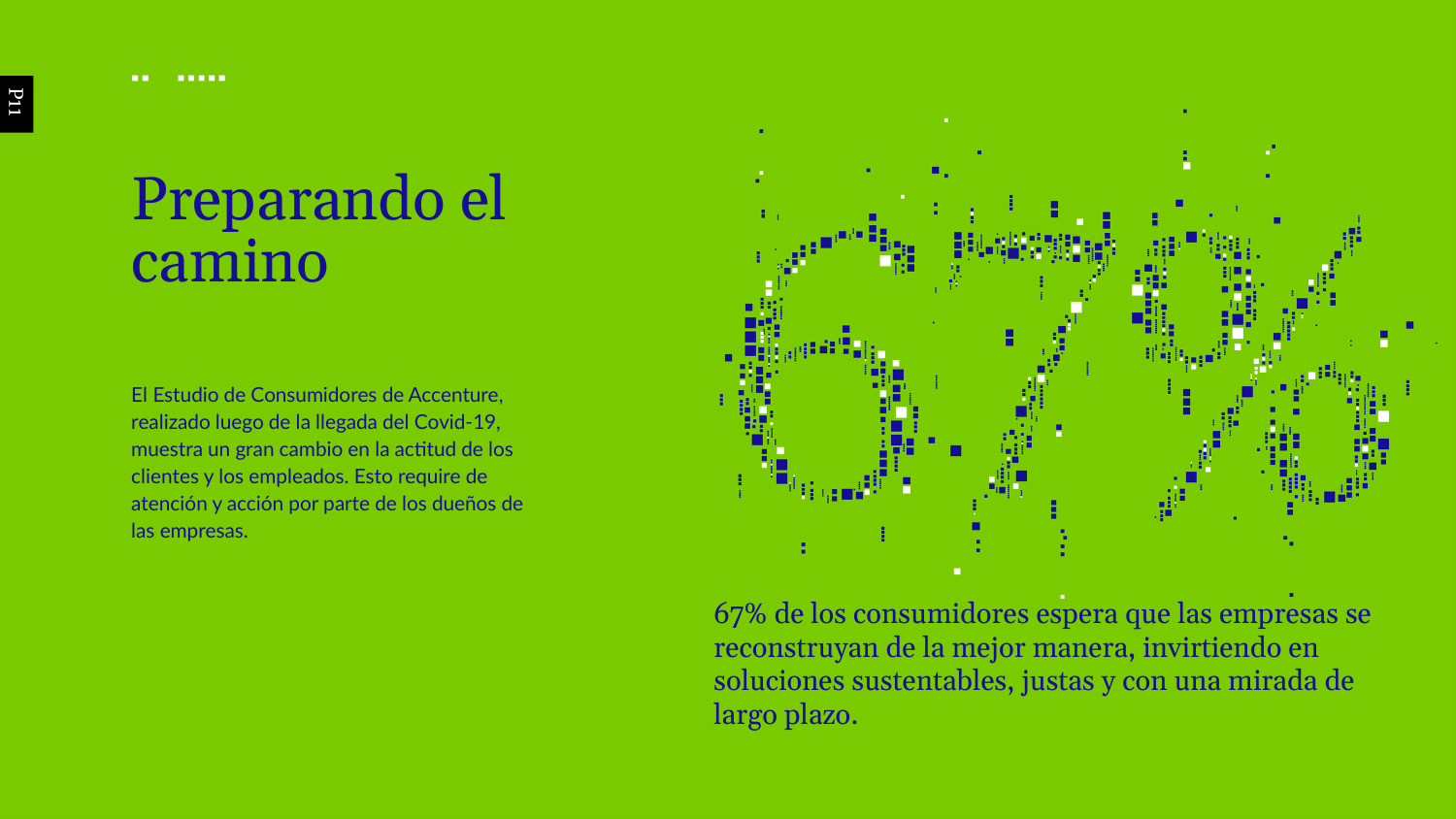

P11
Preparando el camino

El Estudio de Consumidores de Accenture, realizado luego de la llegada del Covid-19, muestra un gran cambio en la actitud de los clientes y los empleados. Esto require de atención y acción por parte de los dueños de las empresas.
67% de los consumidores espera que las empresas se reconstruyan de la mejor manera, invirtiendo en soluciones sustentables, justas y con una mirada de largo plazo.